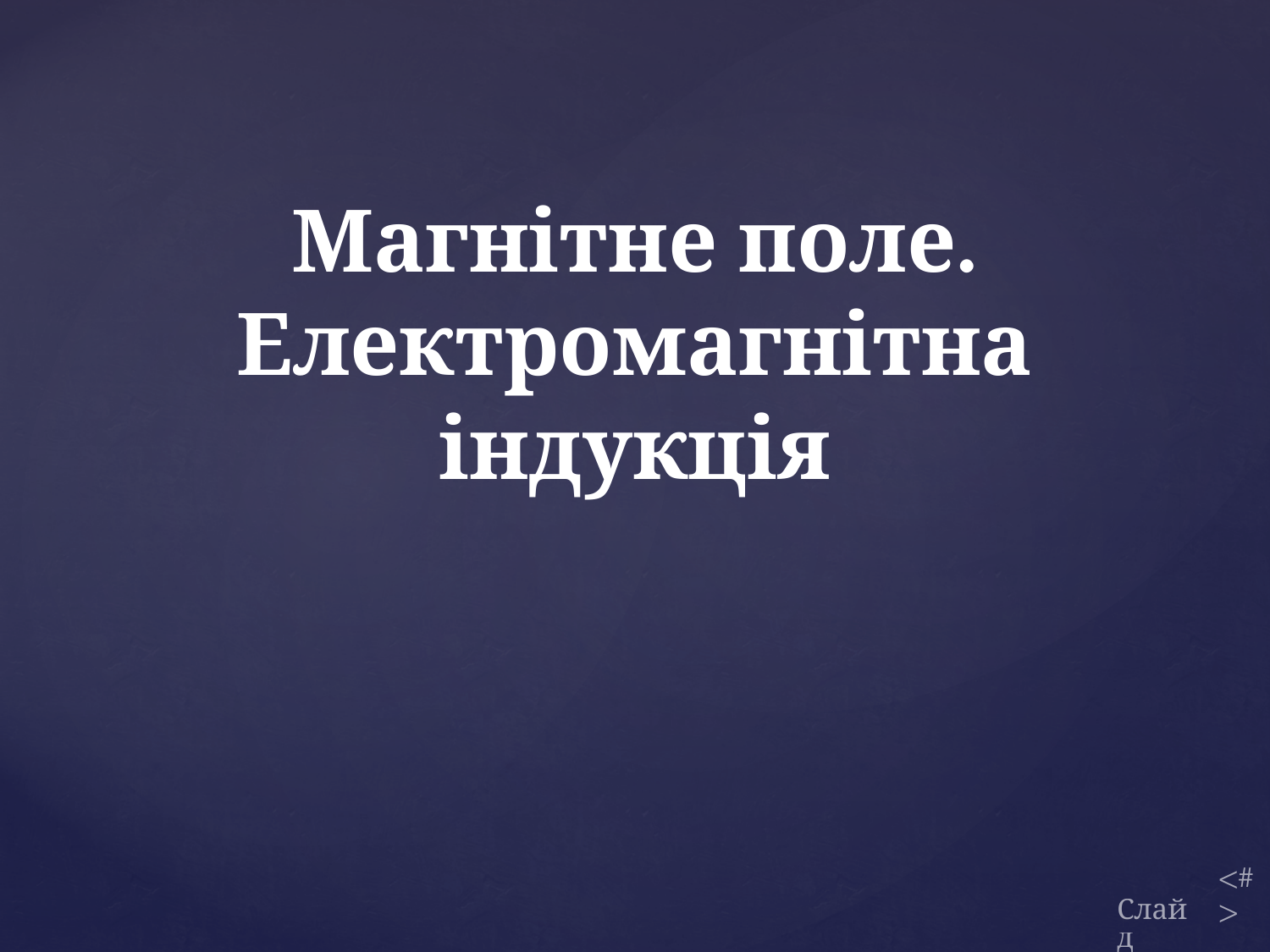

# Магнітне поле. Електромагнітна індукція
Слайд
1